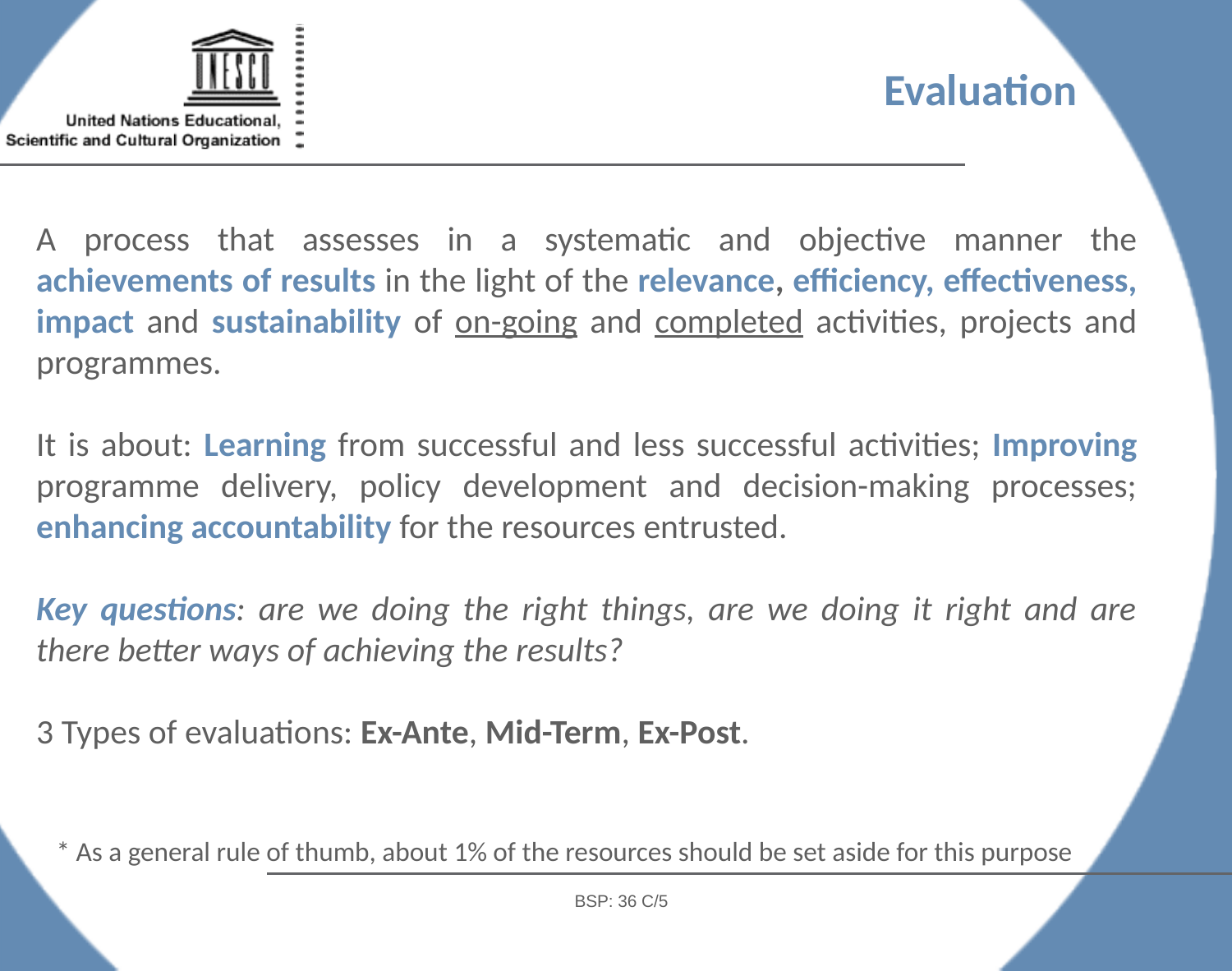

# Evaluation
A process that assesses in a systematic and objective manner the achievements of results in the light of the relevance, efficiency, effectiveness, impact and sustainability of on-going and completed activities, projects and programmes.

It is about: Learning from successful and less successful activities; Improving programme delivery, policy development and decision-making processes; enhancing accountability for the resources entrusted.

Key questions: are we doing the right things, are we doing it right and are there better ways of achieving the results?

3 Types of evaluations: Ex-Ante, Mid-Term, Ex-Post.
* As a general rule of thumb, about 1% of the resources should be set aside for this purpose
BSP: 36 C/5